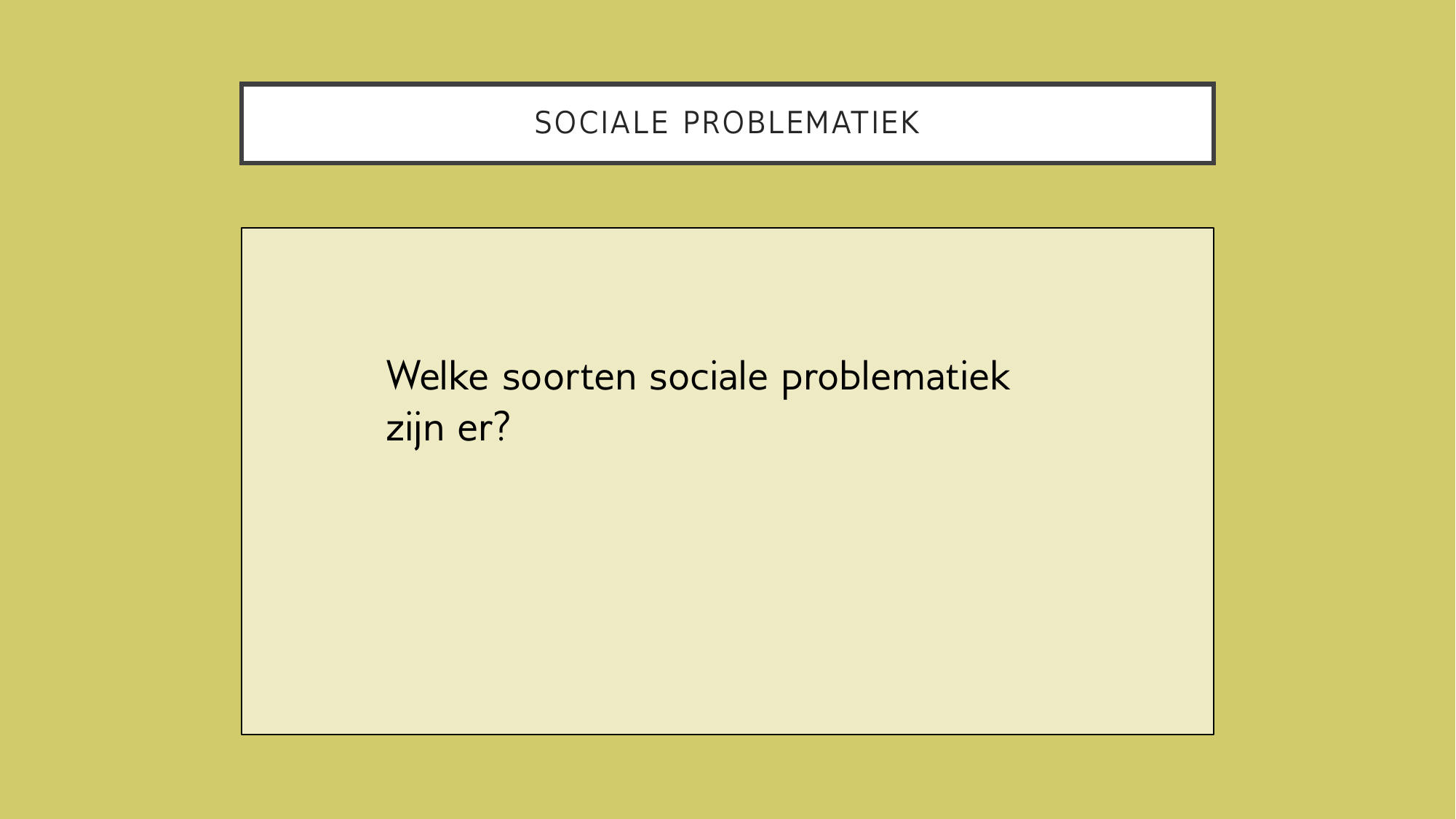

# Sociale problematiek

Welke soorten sociale problematiek zijn er?